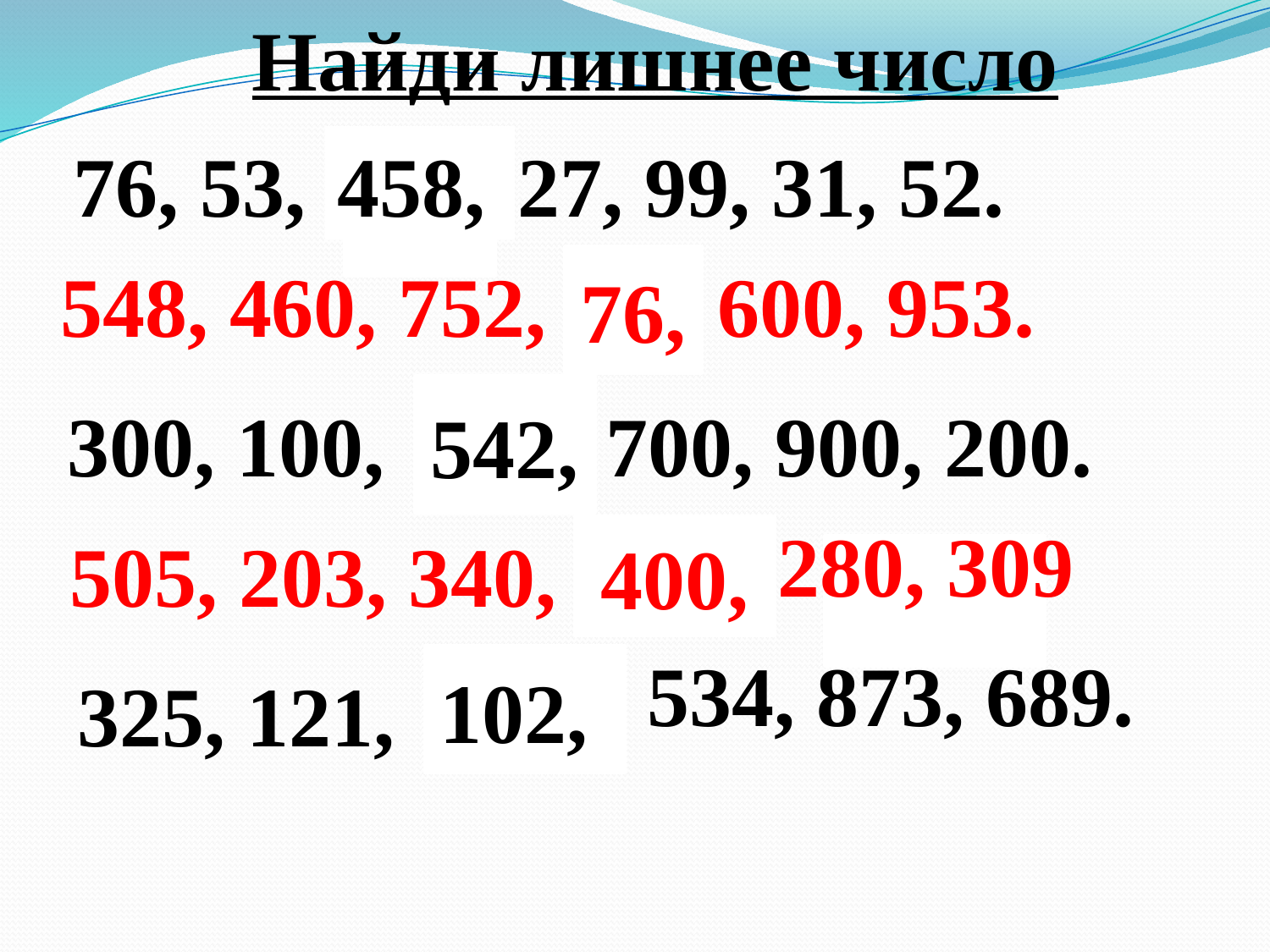

Найди лишнее число
76, 53,
458,
Ф
27, 99, 31, 52.

548, 460, 752,
А
76,
600, 953.
542,
300, 100,
К
700, 900, 200.
280, 309

505, 203, 340,
Е
400,

534, 873, 689.

Л
102,
325, 121,